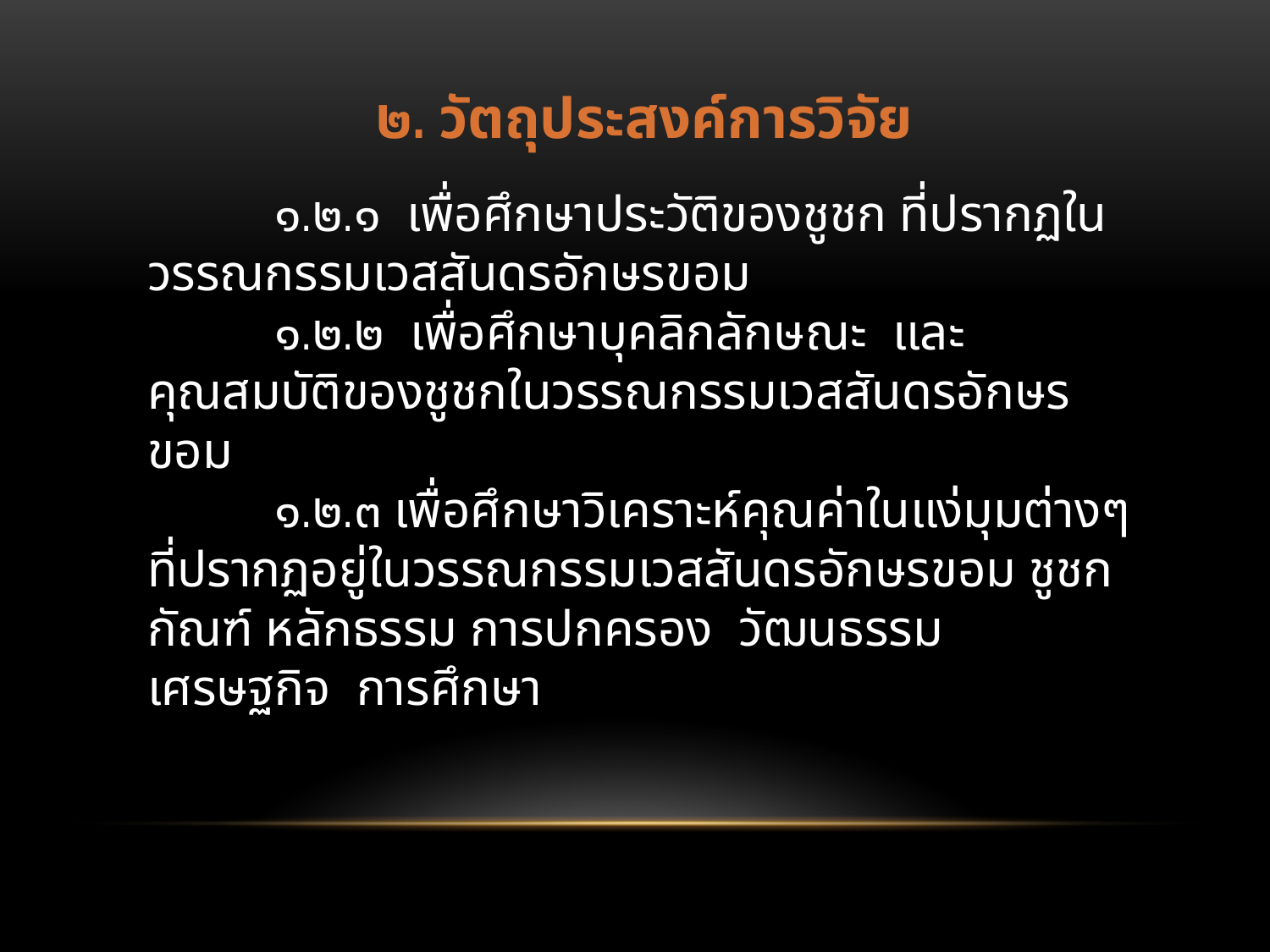

๒. วัตถุประสงค์การวิจัย
	๑.๒.๑  เพื่อศึกษาประวัติของชูชก ที่ปรากฏในวรรณกรรมเวสสันดรอักษรขอม
	๑.๒.๒  เพื่อศึกษาบุคลิกลักษณะ  และคุณสมบัติของชูชกในวรรณกรรมเวสสันดรอักษรขอม
	๑.๒.๓ เพื่อศึกษาวิเคราะห์คุณค่าในแง่มุมต่างๆที่ปรากฏอยู่ในวรรณกรรมเวสสันดรอักษรขอม ชูชกกัณฑ์ หลักธรรม การปกครอง  วัฒนธรรม  เศรษฐกิจ  การศึกษา